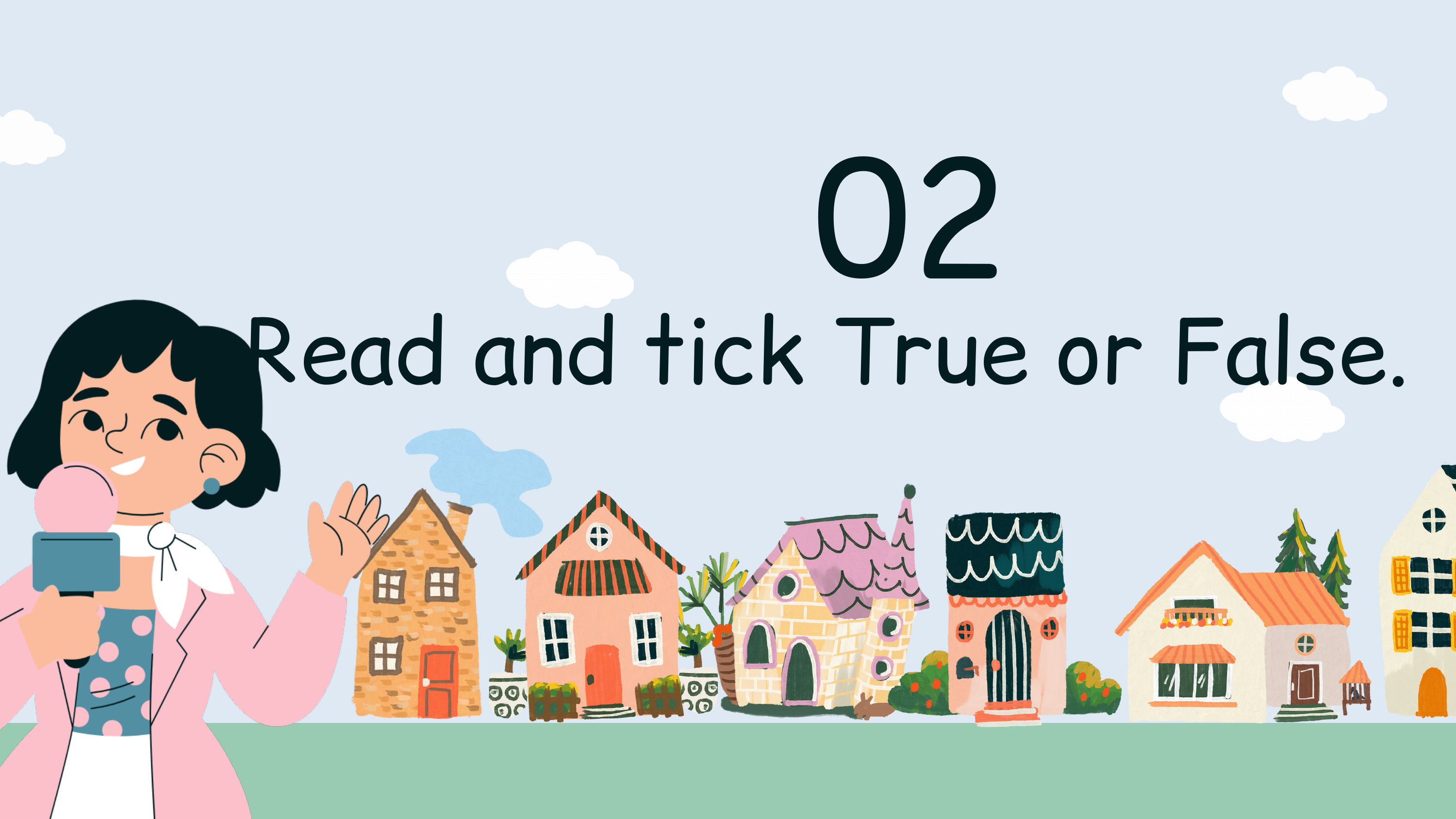

02

Read and tick True or False.